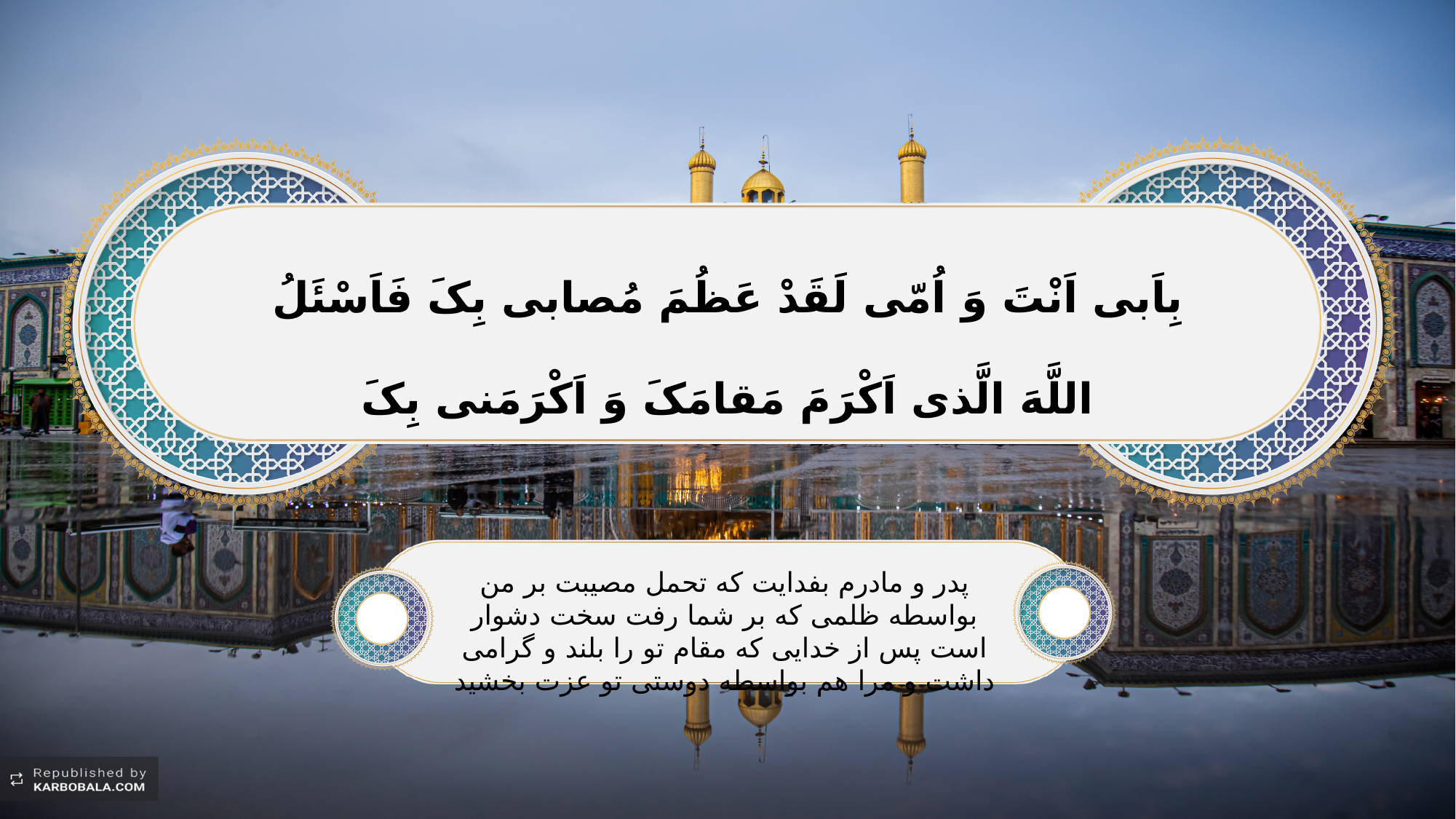

بِاَبی اَنْتَ وَ اُمّی لَقَدْ عَظُمَ مُصابی بِکَ فَاَسْئَلُ اللَّهَ الَّذی اَکْرَمَ مَقامَکَ وَ اَکْرَمَنی بِکَ

پدر و مادرم بفدایت که تحمل مصیبت بر من بواسطه ظلمی که بر شما رفت سخت دشوار است پس از خدایی که مقام تو را بلند و گرامی داشت و مرا هم بواسطه دوستی تو عزت بخشید